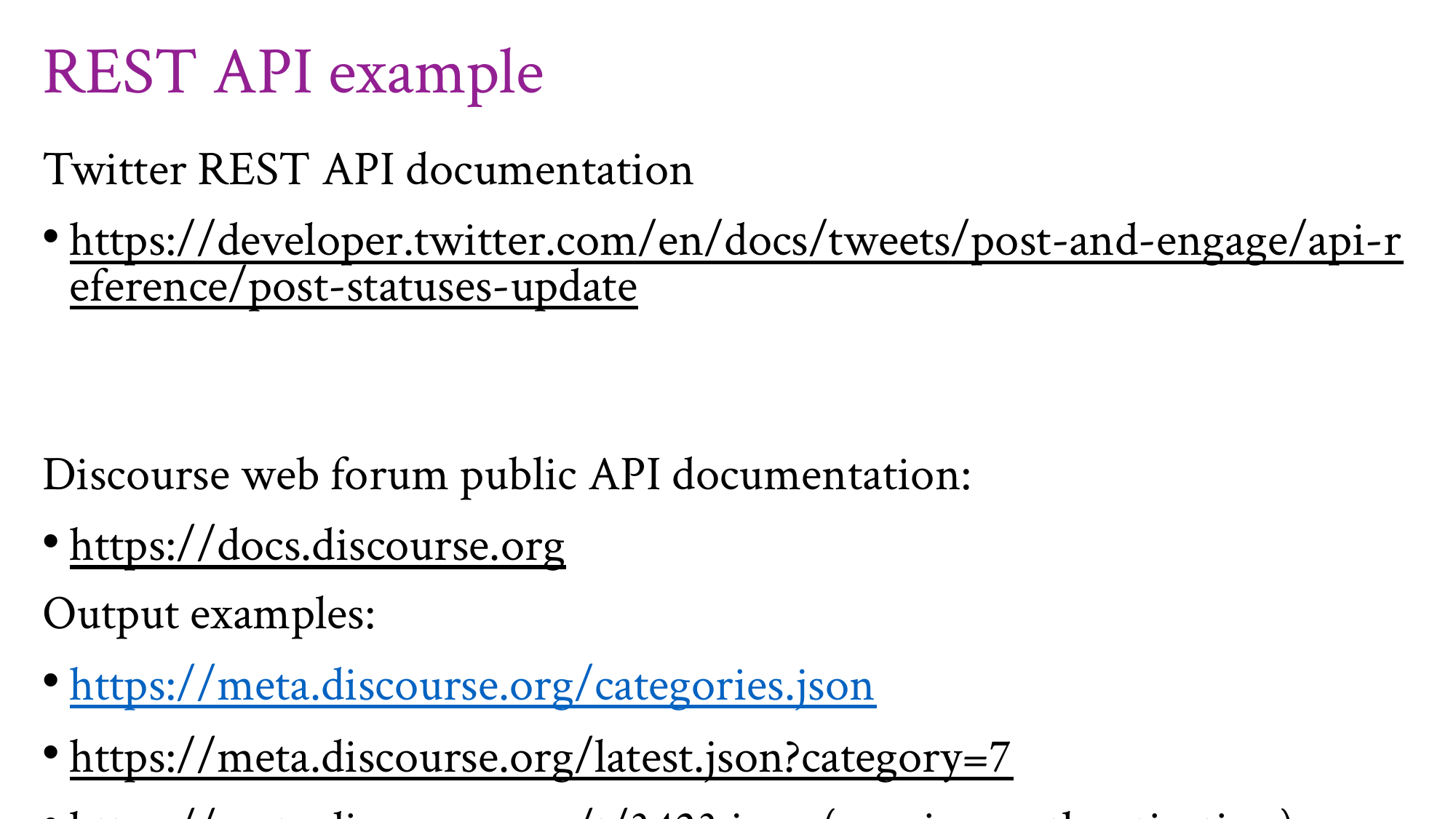

# REST API example
Twitter REST API documentation
https://developer.twitter.com/en/docs/tweets/post-and-engage/api-reference/post-statuses-update

Discourse web forum public API documentation:
https://docs.discourse.org
Output examples:
https://meta.discourse.org/categories.json
https://meta.discourse.org/latest.json?category=7
https://meta.discourse.org/t/3423.json (requires authentication)